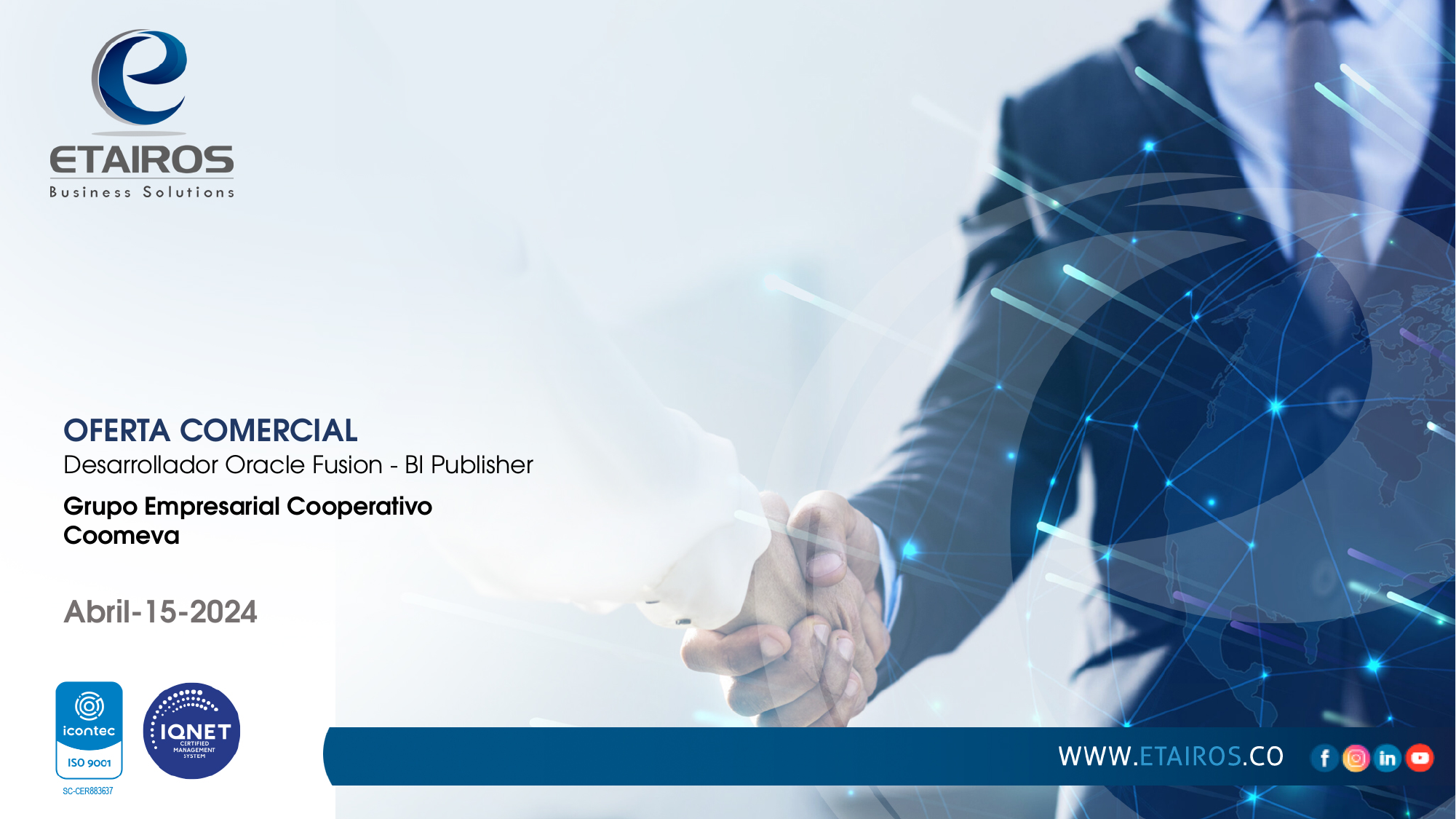

# OFERTA COMERCIAL Desarrollador Oracle Fusion - BI Publisher
Grupo Empresarial Cooperativo Coomeva
Abril-15-2024